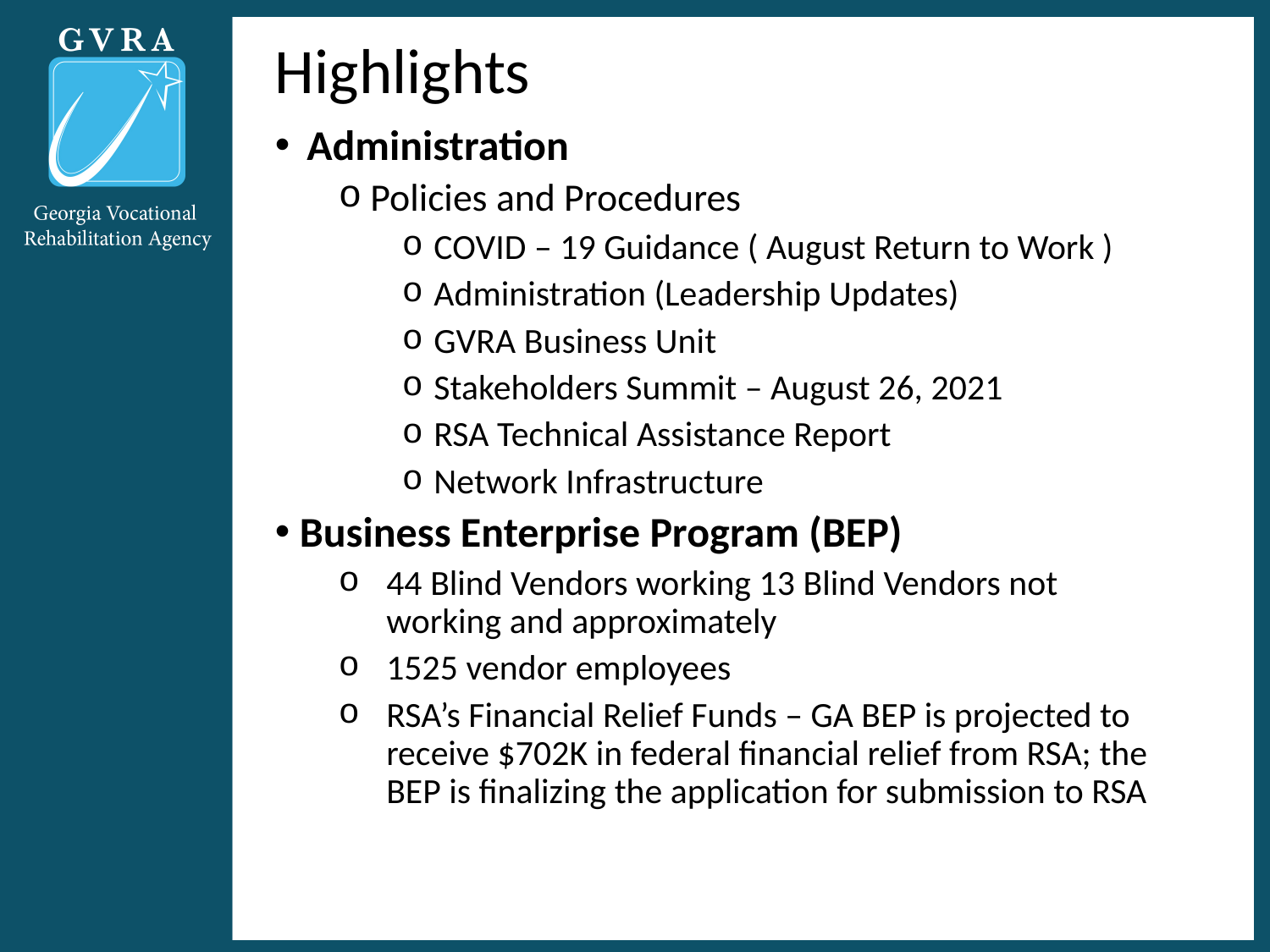

# Highlights
Administration
Policies and Procedures
COVID – 19 Guidance ( August Return to Work )
Administration (Leadership Updates)
GVRA Business Unit
Stakeholders Summit – August 26, 2021
RSA Technical Assistance Report
Network Infrastructure
Business Enterprise Program (BEP)
44 Blind Vendors working 13 Blind Vendors not working and approximately
1525 vendor employees
RSA’s Financial Relief Funds – GA BEP is projected to receive $702K in federal financial relief from RSA; the BEP is finalizing the application for submission to RSA